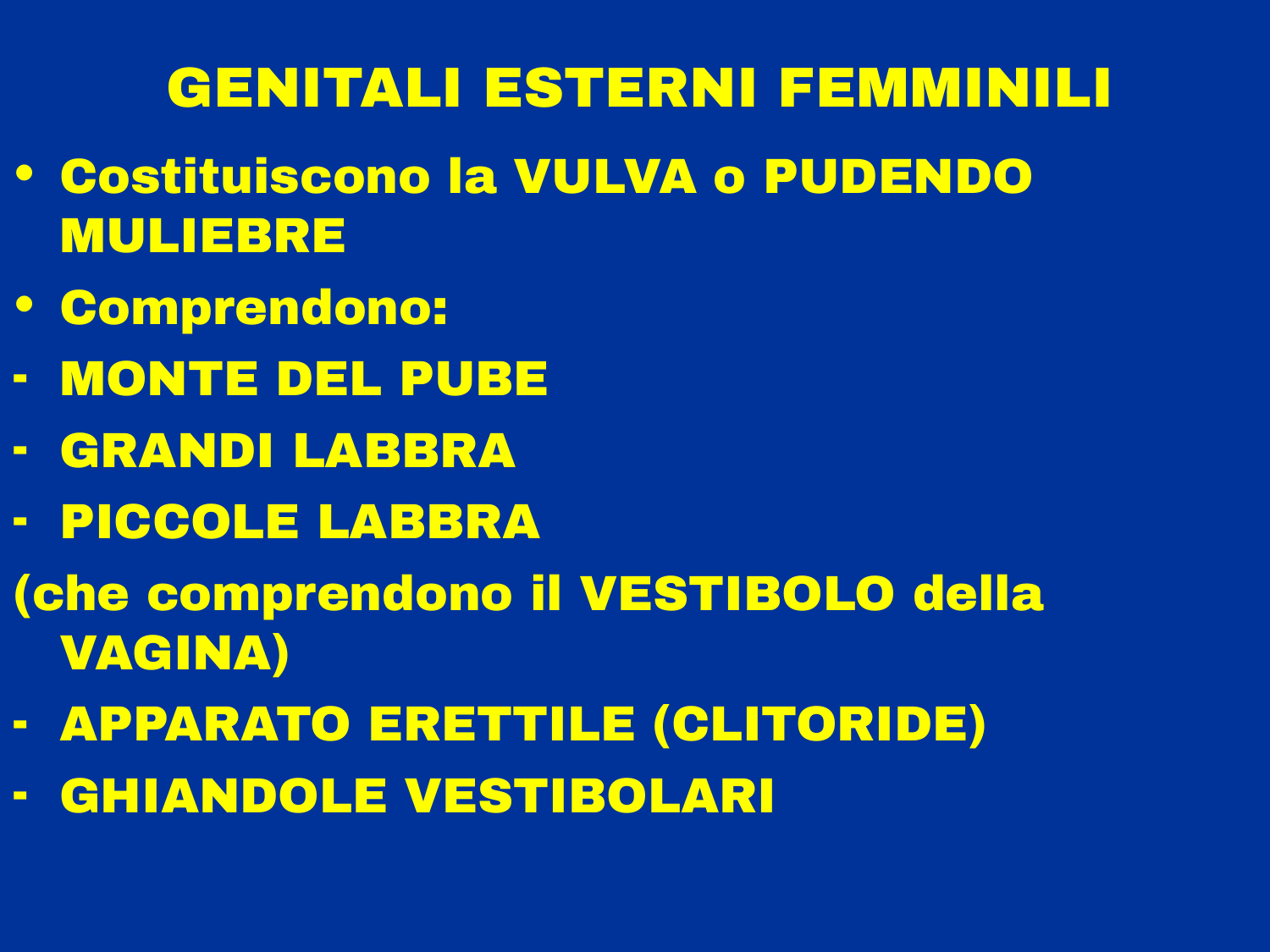

# GENITALI ESTERNI FEMMINILI
Costituiscono la VULVA o PUDENDO MULIEBRE
Comprendono:
MONTE DEL PUBE
GRANDI LABBRA
PICCOLE LABBRA
(che comprendono il VESTIBOLO della VAGINA)
APPARATO ERETTILE (CLITORIDE)
GHIANDOLE VESTIBOLARI